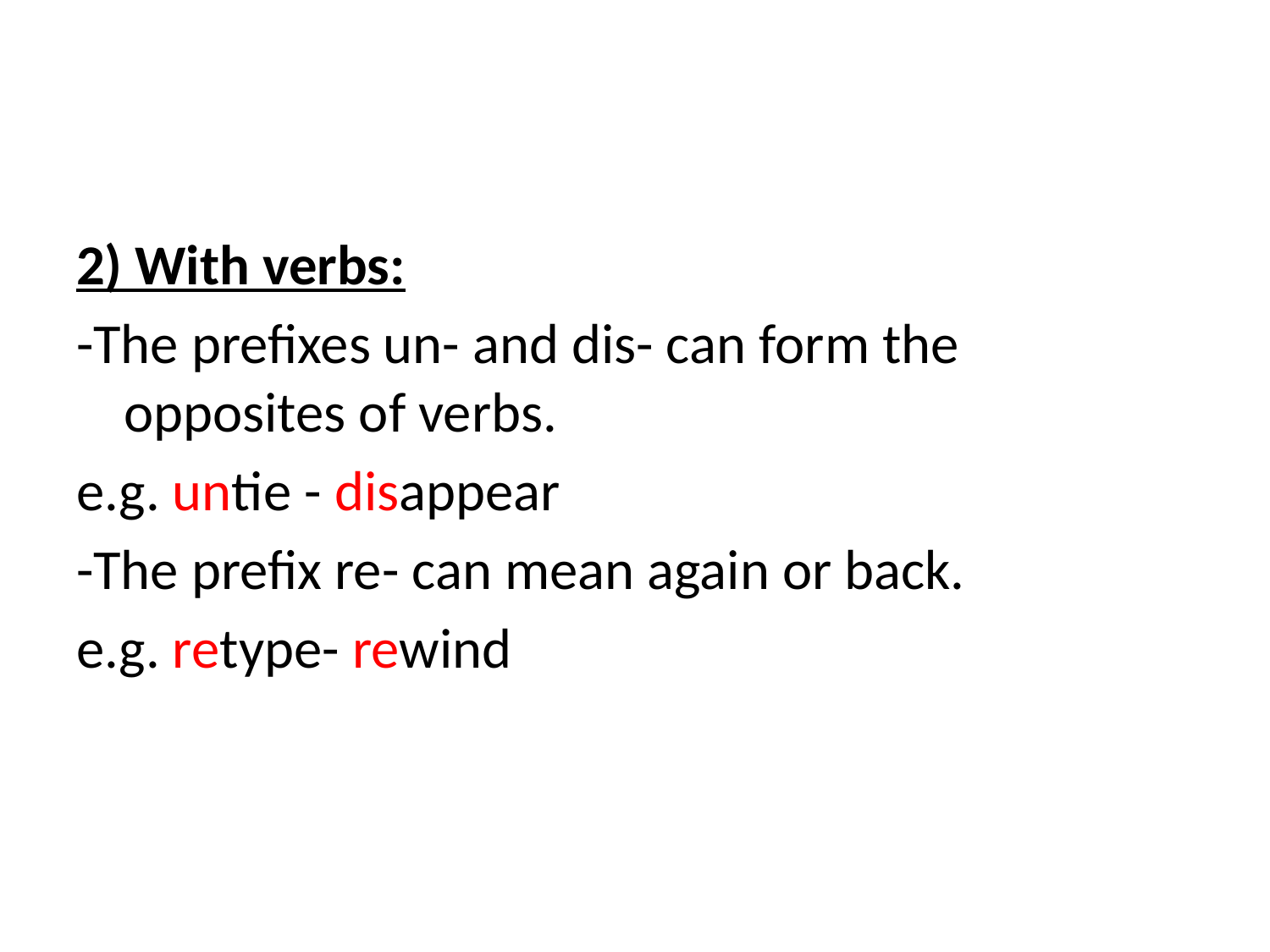

#
2) With verbs:
-The prefixes un- and dis- can form the opposites of verbs.
e.g. untie - disappear
-The prefix re- can mean again or back.
e.g. retype- rewind